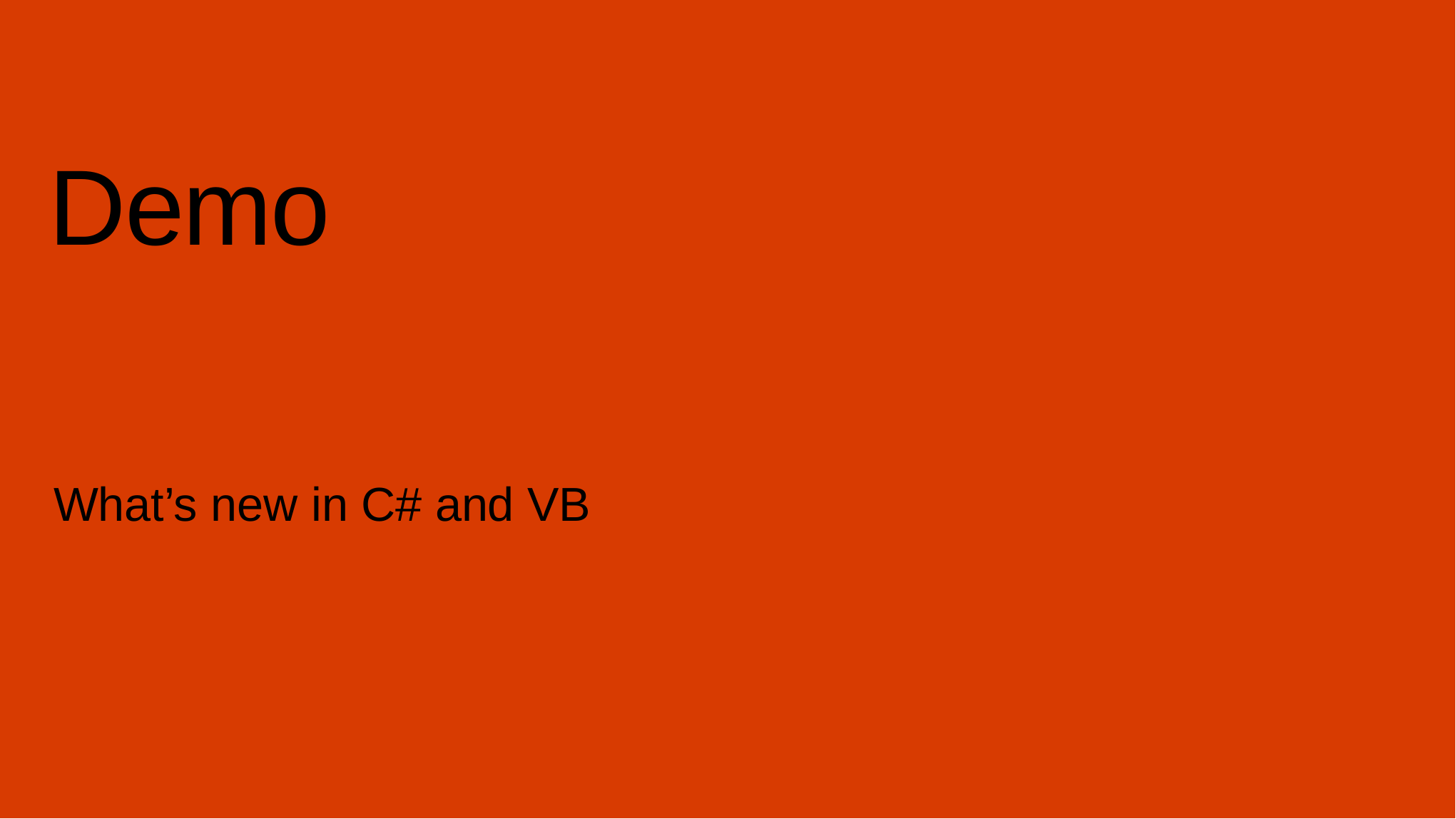

# Demo
What’s new in C# and VB